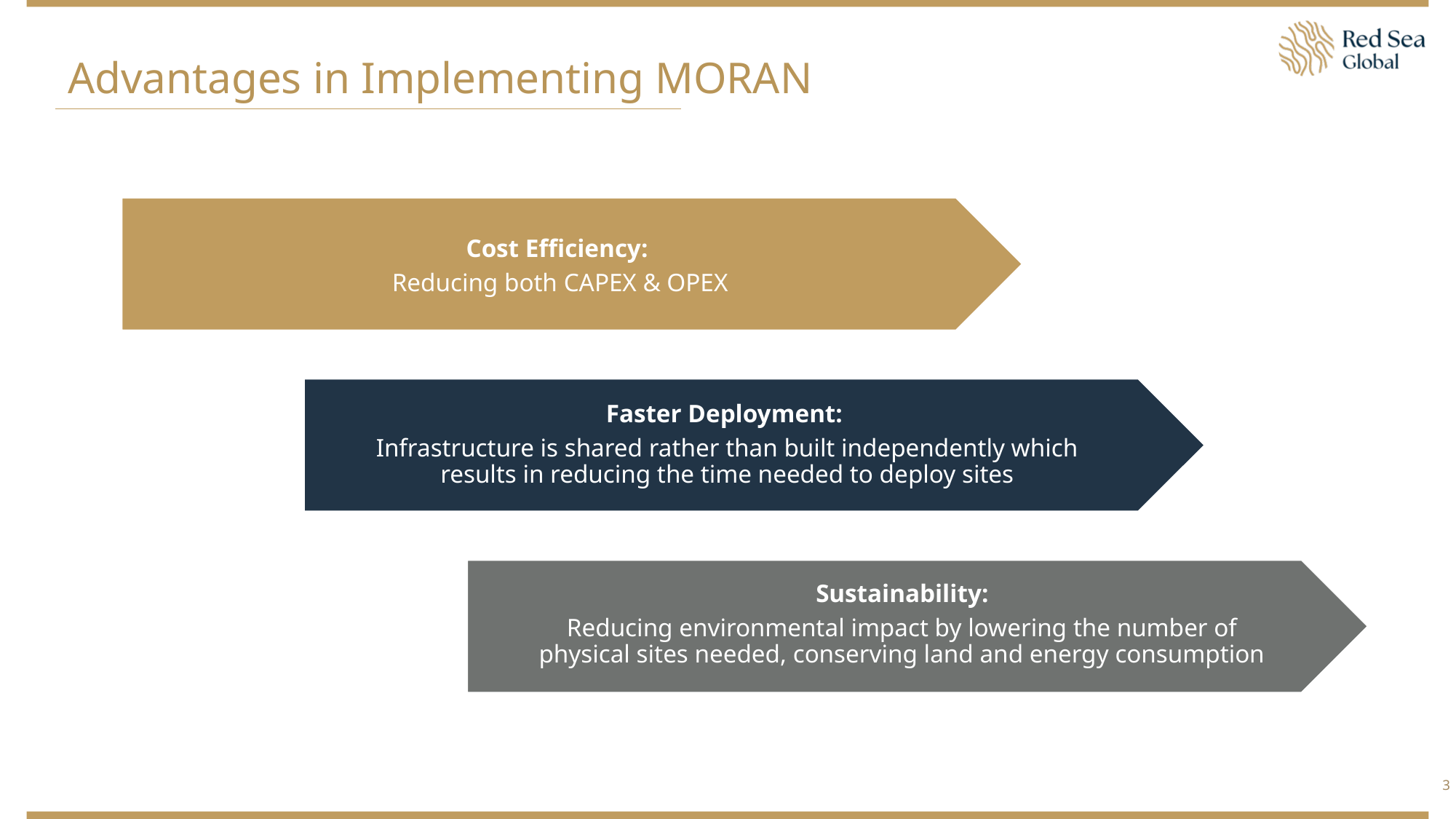

# Advantages in Implementing MORAN

Cost Efficiency:
Reducing both CAPEX & OPEX

Faster Deployment:
Infrastructure is shared rather than built independently which results in reducing the time needed to deploy sites

Sustainability:
Reducing environmental impact by lowering the number of physical sites needed, conserving land and energy consumption